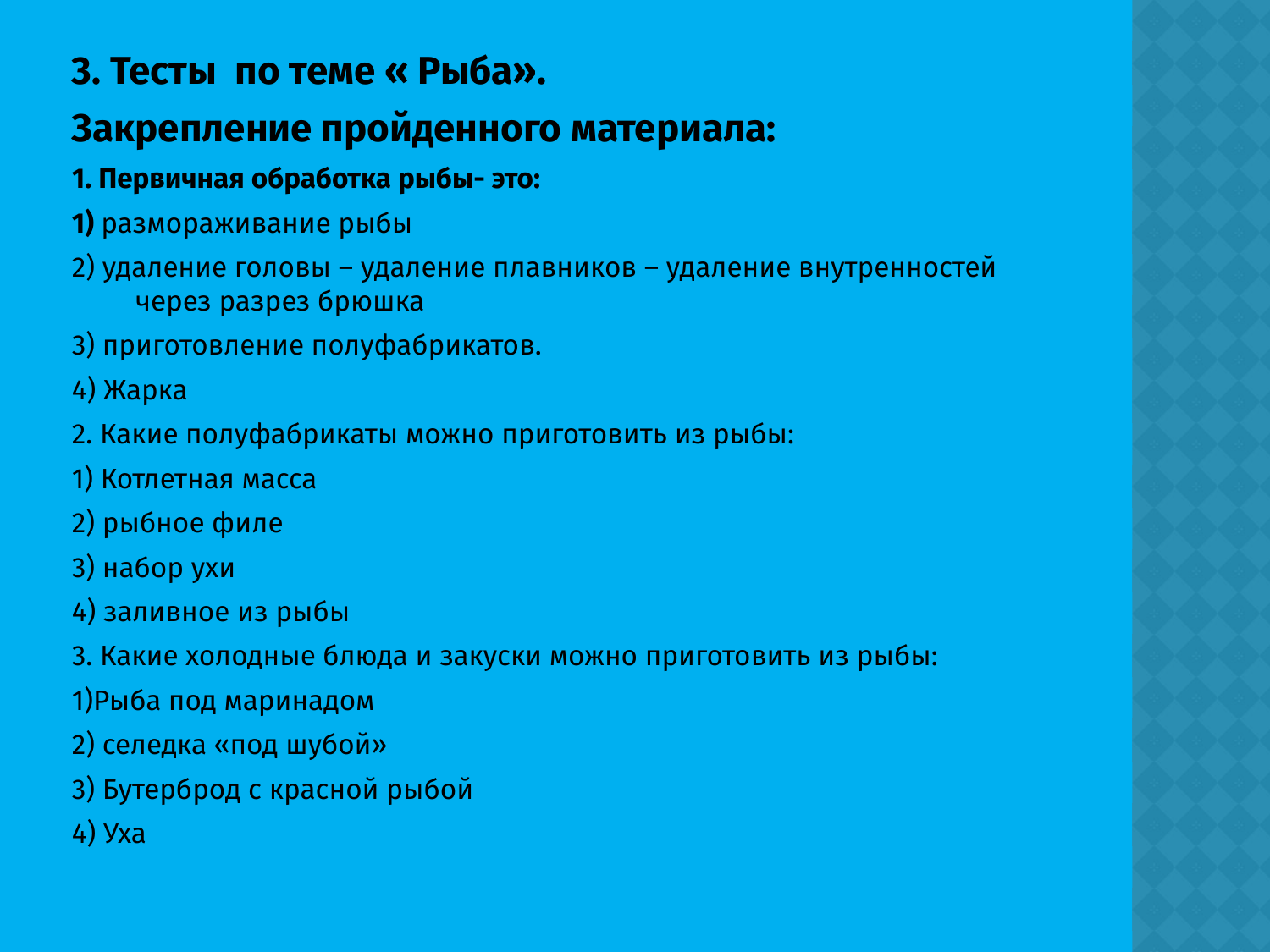

3. Тесты  по теме « Рыба».
Закрепление пройденного материала:
1. Первичная обработка рыбы- это:
1) размораживание рыбы
2) удаление головы – удаление плавников – удаление внутренностей через разрез брюшка
3) приготовление полуфабрикатов.
4) Жарка
2. Какие полуфабрикаты можно приготовить из рыбы:
1) Котлетная масса
2) рыбное филе
3) набор ухи
4) заливное из рыбы
3. Какие холодные блюда и закуски можно приготовить из рыбы:
1)Рыба под маринадом
2) селедка «под шубой»
3) Бутерброд с красной рыбой
4) Уха